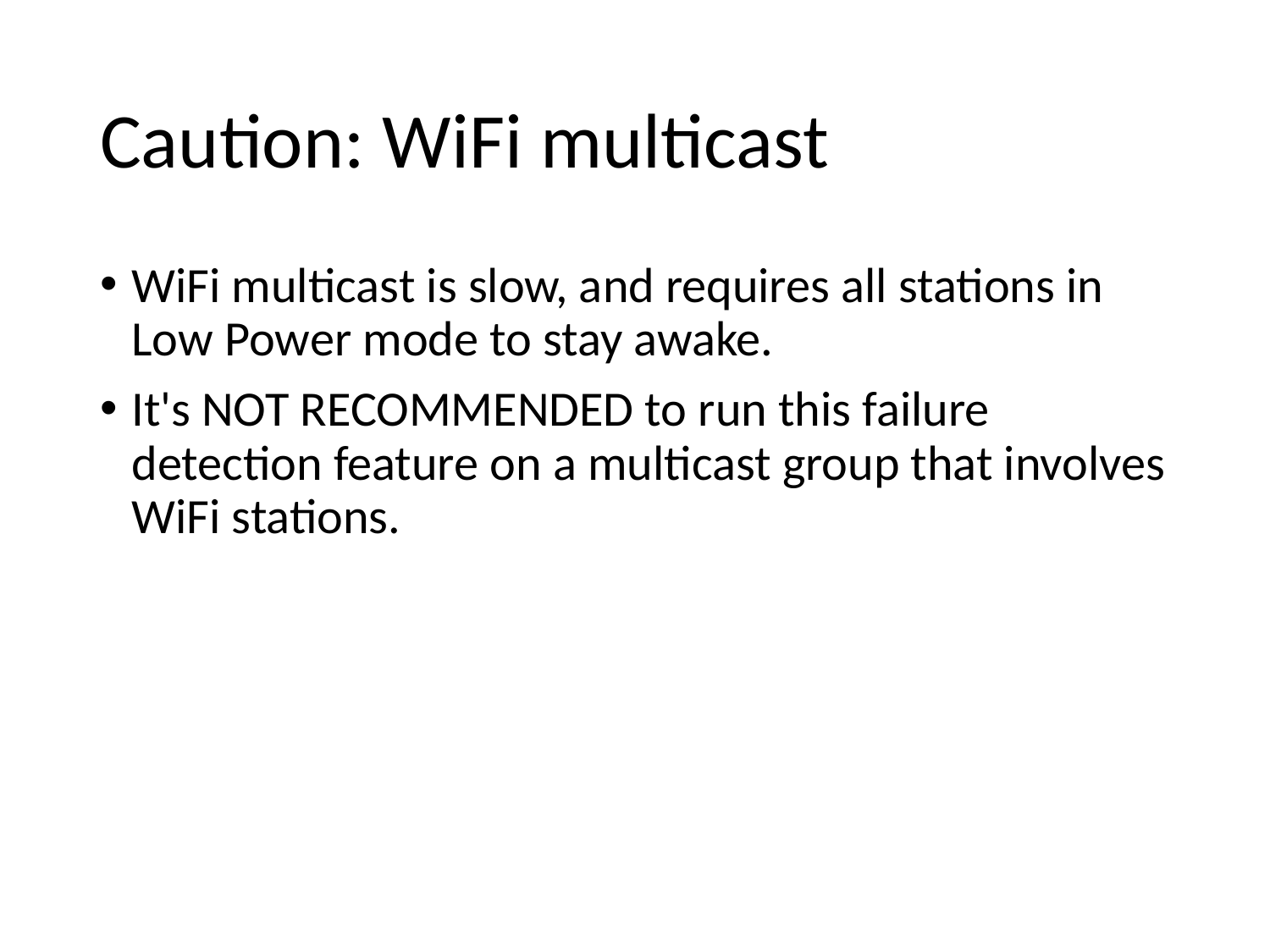

# Caution: WiFi multicast
WiFi multicast is slow, and requires all stations in Low Power mode to stay awake.
It's NOT RECOMMENDED to run this failure detection feature on a multicast group that involves WiFi stations.